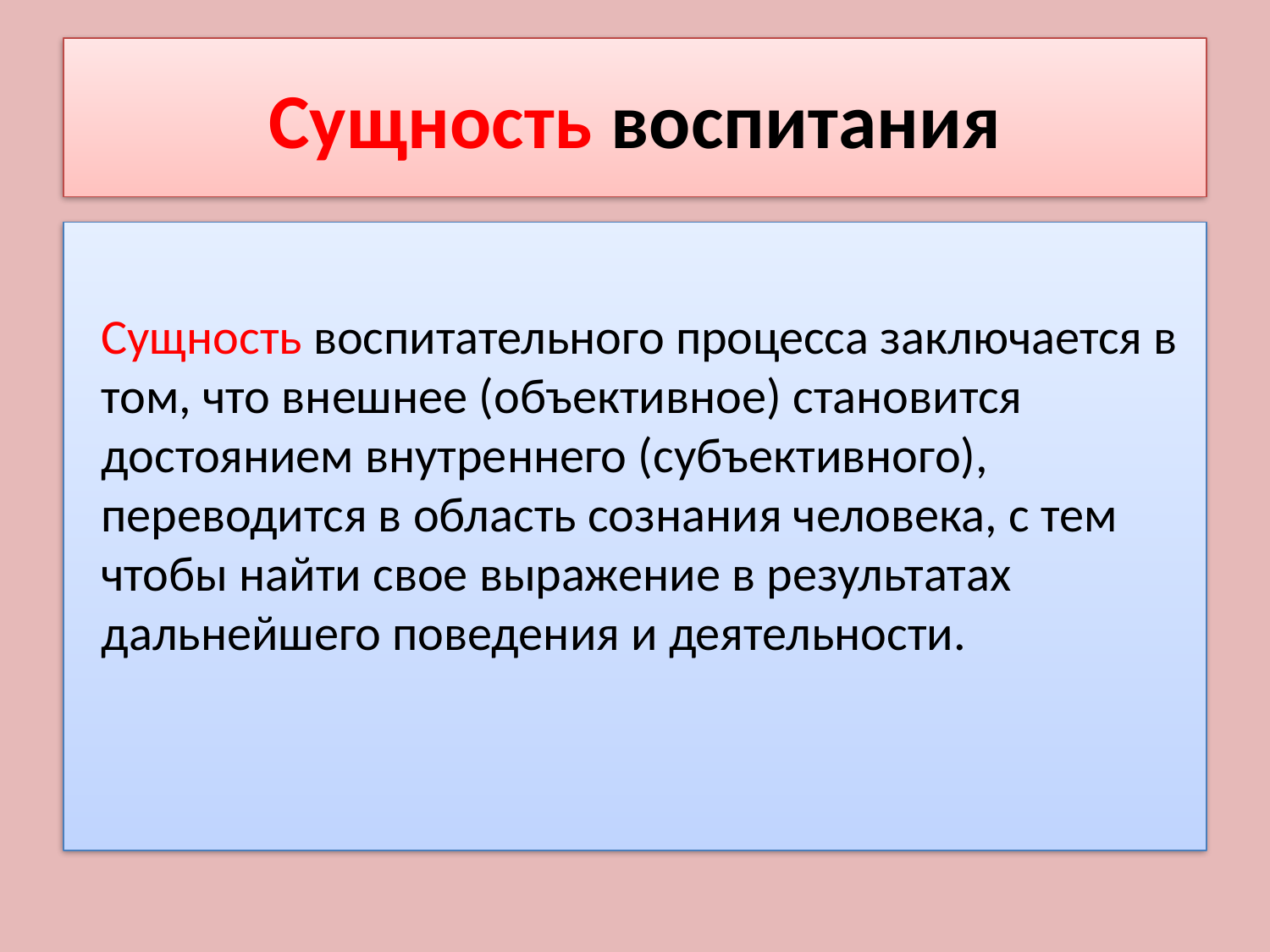

# Сущность воспитания

Сущность воспитательного процесса заключается в том, что внешнее (объективное) становится достоянием внутреннего (субъективного), переводится в область сознания человека, с тем чтобы найти свое выражение в результатах дальнейшего поведения и деятельности.